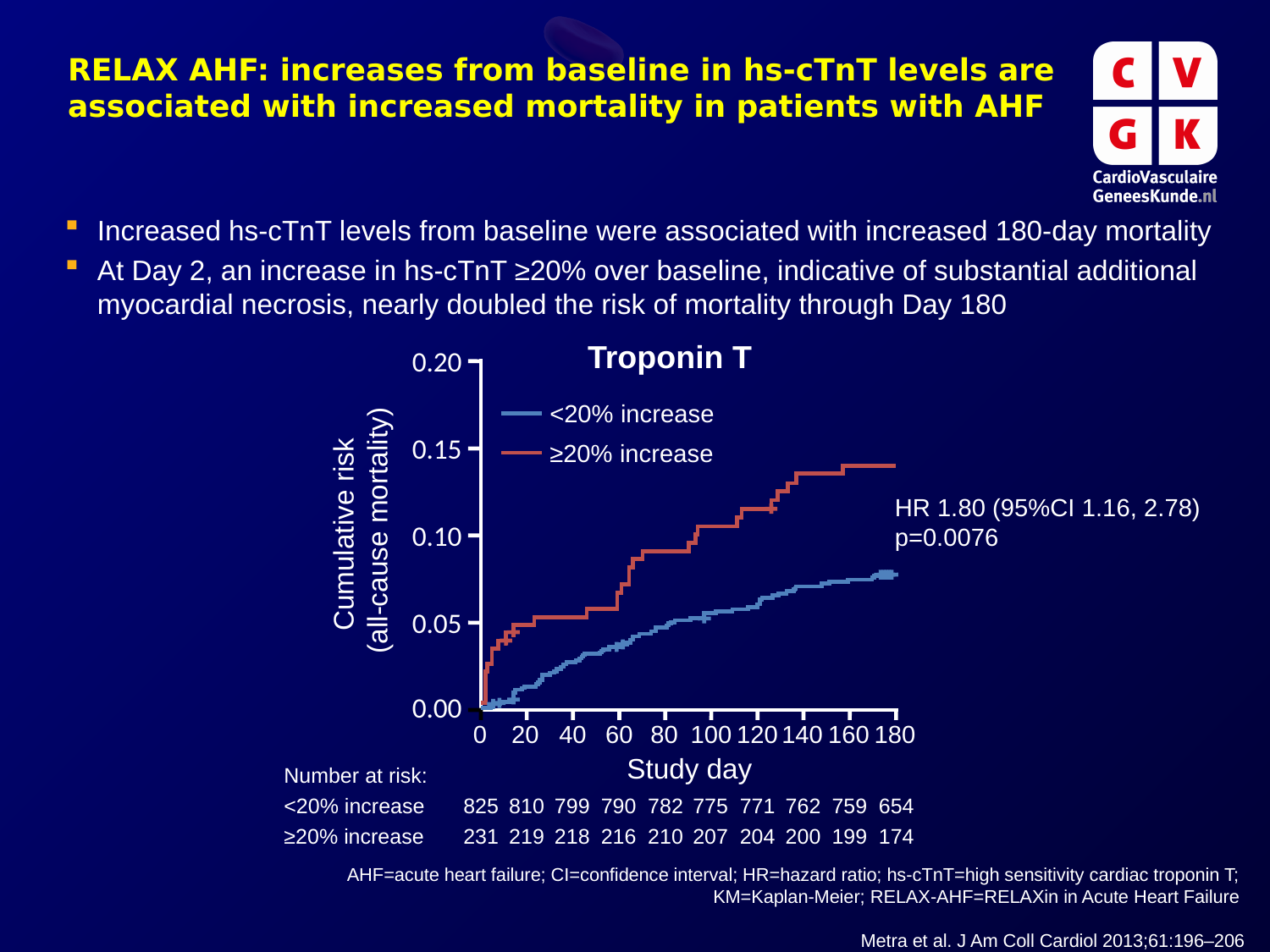

# RELAX AHF: increases from baseline in hs-cTnT levels are associated with increased mortality in patients with AHF
Increased hs-cTnT levels from baseline were associated with increased 180-day mortality
At Day 2, an increase in hs-cTnT ≥20% over baseline, indicative of substantial additional myocardial necrosis, nearly doubled the risk of mortality through Day 180
Troponin T
0.20

<20% increase
≥20% increase
0.15
HR 1.80 (95%CI 1.16, 2.78)
p=0.0076
Cumulative risk
(all-cause mortality)
0.10
0.05
0.00
0	20	40	60	80	100	120	140	160	180
Study day
Number at risk:
<20% increase	825	810	799	790	782	775	771	762	759	654
≥20% increase	231	219	218	216	210	207	204	200	199	174
AHF=acute heart failure; CI=confidence interval; HR=hazard ratio; hs-cTnT=high sensitivity cardiac troponin T;
KM=Kaplan-Meier; RELAX-AHF=RELAXin in Acute Heart Failure

Metra et al. J Am Coll Cardiol 2013;61:196–206